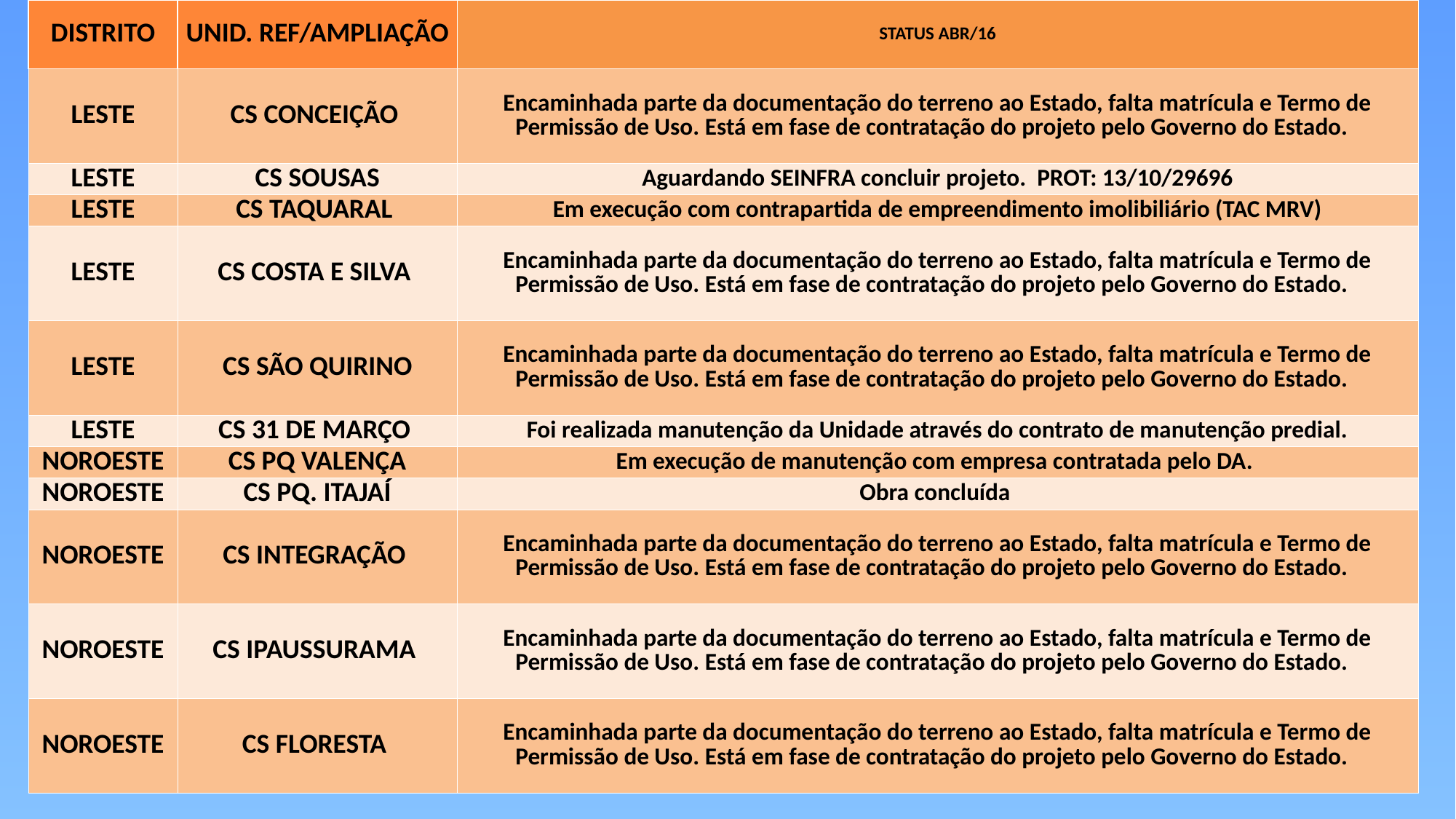

| DISTRITO | UNID. REF/AMPLIAÇÃO | STATUS ABR/16 |
| --- | --- | --- |
| LESTE | CS CONCEIÇÃO | Encaminhada parte da documentação do terreno ao Estado, falta matrícula e Termo de Permissão de Uso. Está em fase de contratação do projeto pelo Governo do Estado. |
| LESTE | CS SOUSAS | Aguardando SEINFRA concluir projeto. PROT: 13/10/29696 |
| LESTE | CS TAQUARAL | Em execução com contrapartida de empreendimento imolibiliário (TAC MRV) |
| LESTE | CS COSTA E SILVA | Encaminhada parte da documentação do terreno ao Estado, falta matrícula e Termo de Permissão de Uso. Está em fase de contratação do projeto pelo Governo do Estado. |
| LESTE | CS SÃO QUIRINO | Encaminhada parte da documentação do terreno ao Estado, falta matrícula e Termo de Permissão de Uso. Está em fase de contratação do projeto pelo Governo do Estado. |
| LESTE | CS 31 DE MARÇO | Foi realizada manutenção da Unidade através do contrato de manutenção predial. |
| NOROESTE | CS PQ VALENÇA | Em execução de manutenção com empresa contratada pelo DA. |
| NOROESTE | CS PQ. ITAJAÍ | Obra concluída |
| NOROESTE | CS INTEGRAÇÃO | Encaminhada parte da documentação do terreno ao Estado, falta matrícula e Termo de Permissão de Uso. Está em fase de contratação do projeto pelo Governo do Estado. |
| NOROESTE | CS IPAUSSURAMA | Encaminhada parte da documentação do terreno ao Estado, falta matrícula e Termo de Permissão de Uso. Está em fase de contratação do projeto pelo Governo do Estado. |
| NOROESTE | CS FLORESTA | Encaminhada parte da documentação do terreno ao Estado, falta matrícula e Termo de Permissão de Uso. Está em fase de contratação do projeto pelo Governo do Estado. |